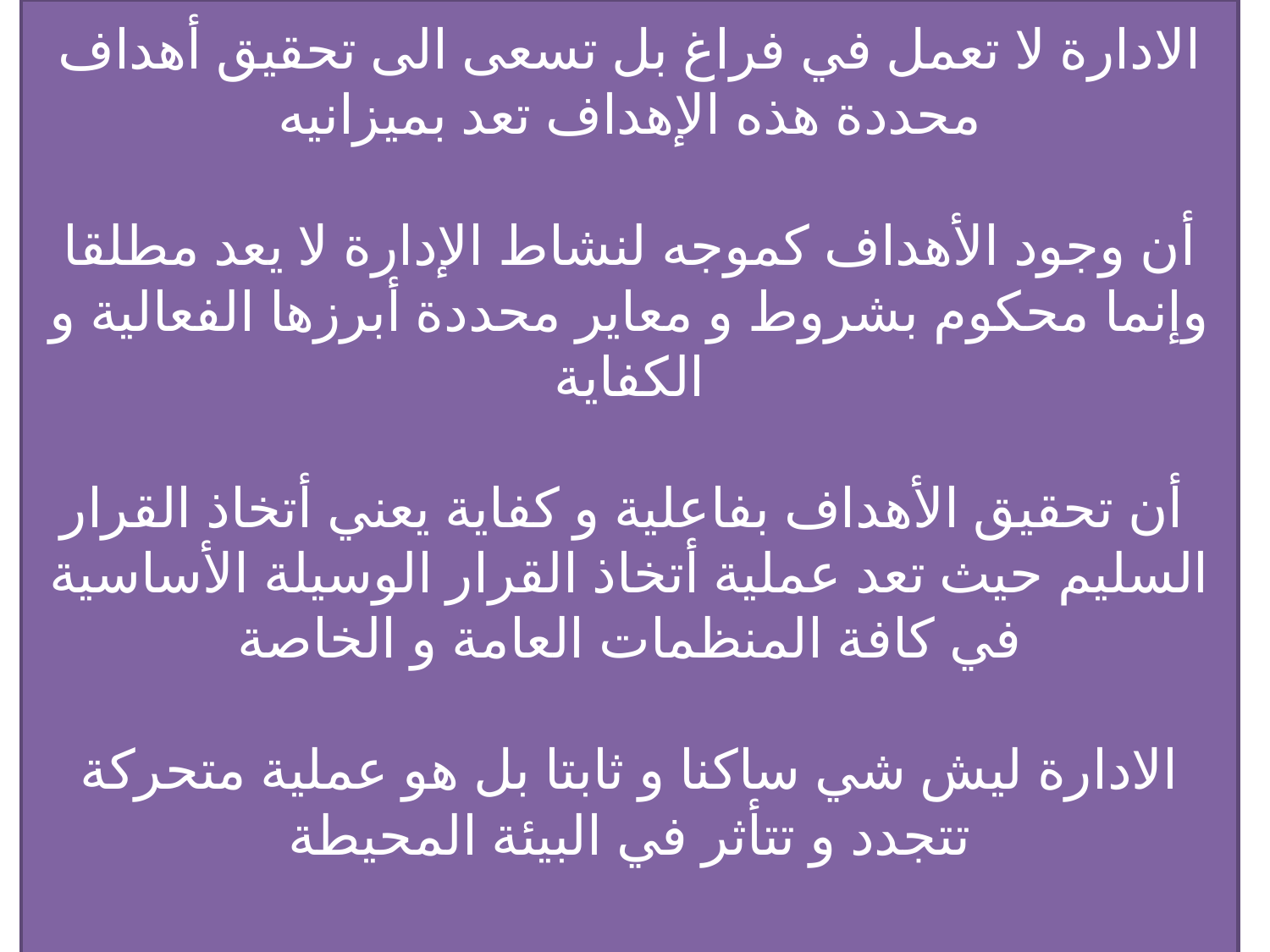

# الادارة لا تعمل في فراغ بل تسعى الى تحقيق أهداف محددة هذه الإهداف تعد بميزانيه أن وجود الأهداف كموجه لنشاط الإدارة لا يعد مطلقا وإنما محكوم بشروط و معاير محددة أبرزها الفعالية و الكفاية أن تحقيق الأهداف بفاعلية و كفاية يعني أتخاذ القرار السليم حيث تعد عملية أتخاذ القرار الوسيلة الأساسية في كافة المنظمات العامة و الخاصة الادارة ليش شي ساكنا و ثابتا بل هو عملية متحركة تتجدد و تتأثر في البيئة المحيطة